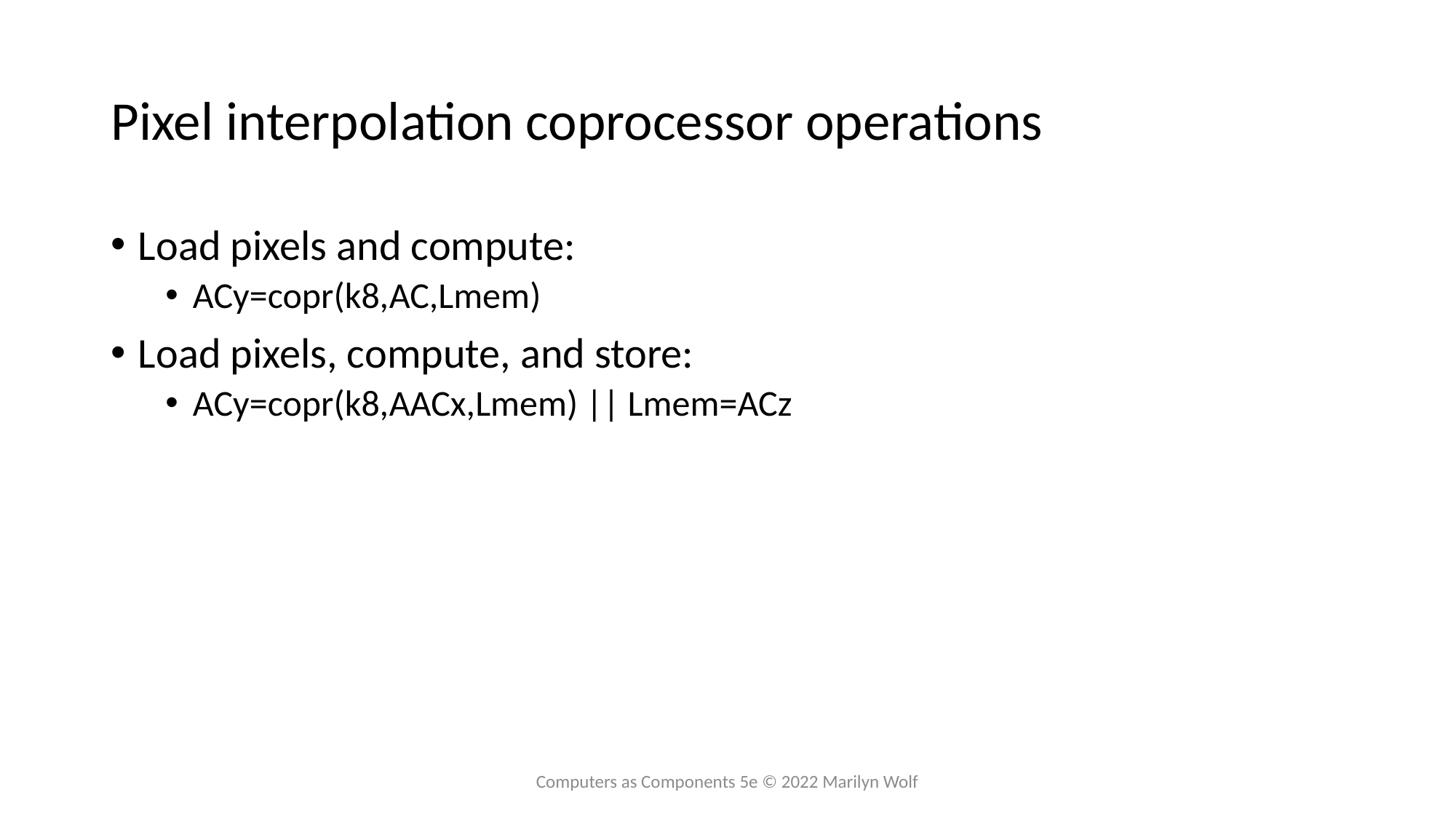

# Pixel interpolation coprocessor operations
Load pixels and compute:
ACy=copr(k8,AC,Lmem)
Load pixels, compute, and store:
ACy=copr(k8,AACx,Lmem) || Lmem=ACz
Computers as Components 5e © 2022 Marilyn Wolf